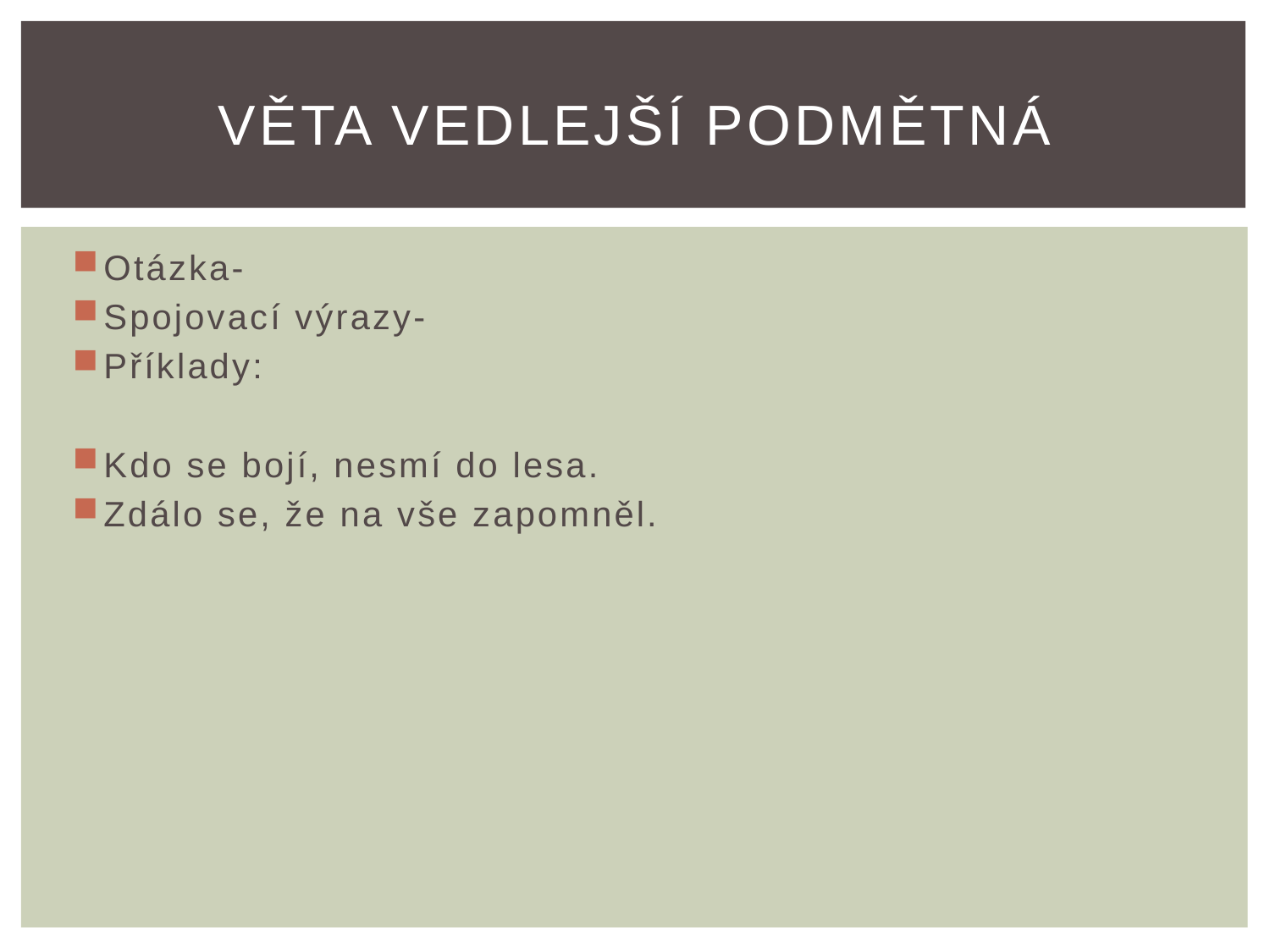

# Věta vedlejší podmětná
Otázka-
Spojovací výrazy-
Příklady:

Kdo se bojí, nesmí do lesa.
Zdálo se, že na vše zapomněl.